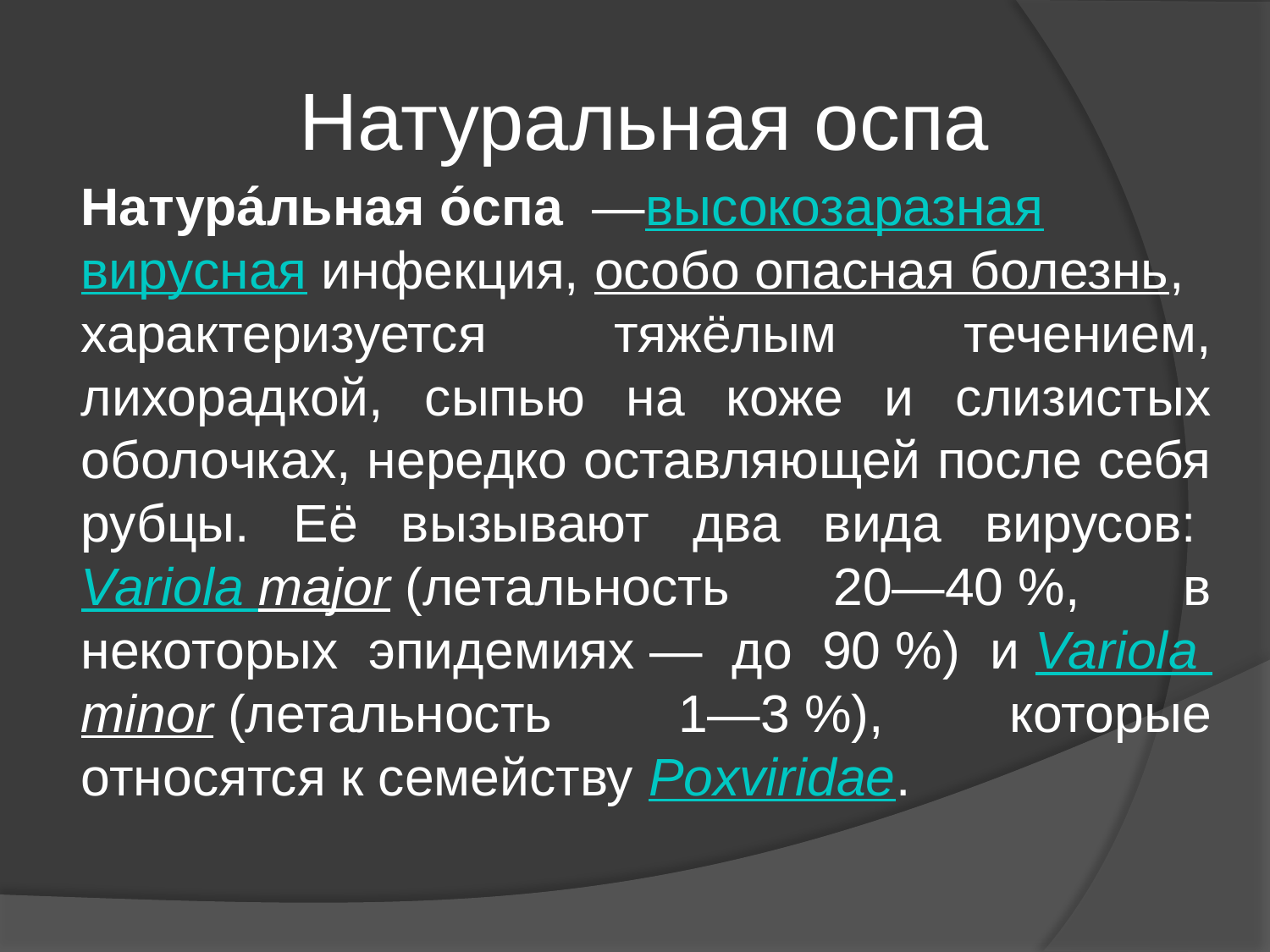

# Натуральная оспа
Натура́льная о́спа  —высокозаразная вирусная инфекция, особо опасная болезнь, характеризуется тяжёлым течением, лихорадкой, сыпью на коже и слизистых оболочках, нередко оставляющей после себя рубцы. Её вызывают два вида вирусов: Variola major (летальность 20—40 %, в некоторых эпидемиях — до 90 %) и Variola minor (летальность 1—3 %), которые относятся к семейству Poxviridae.